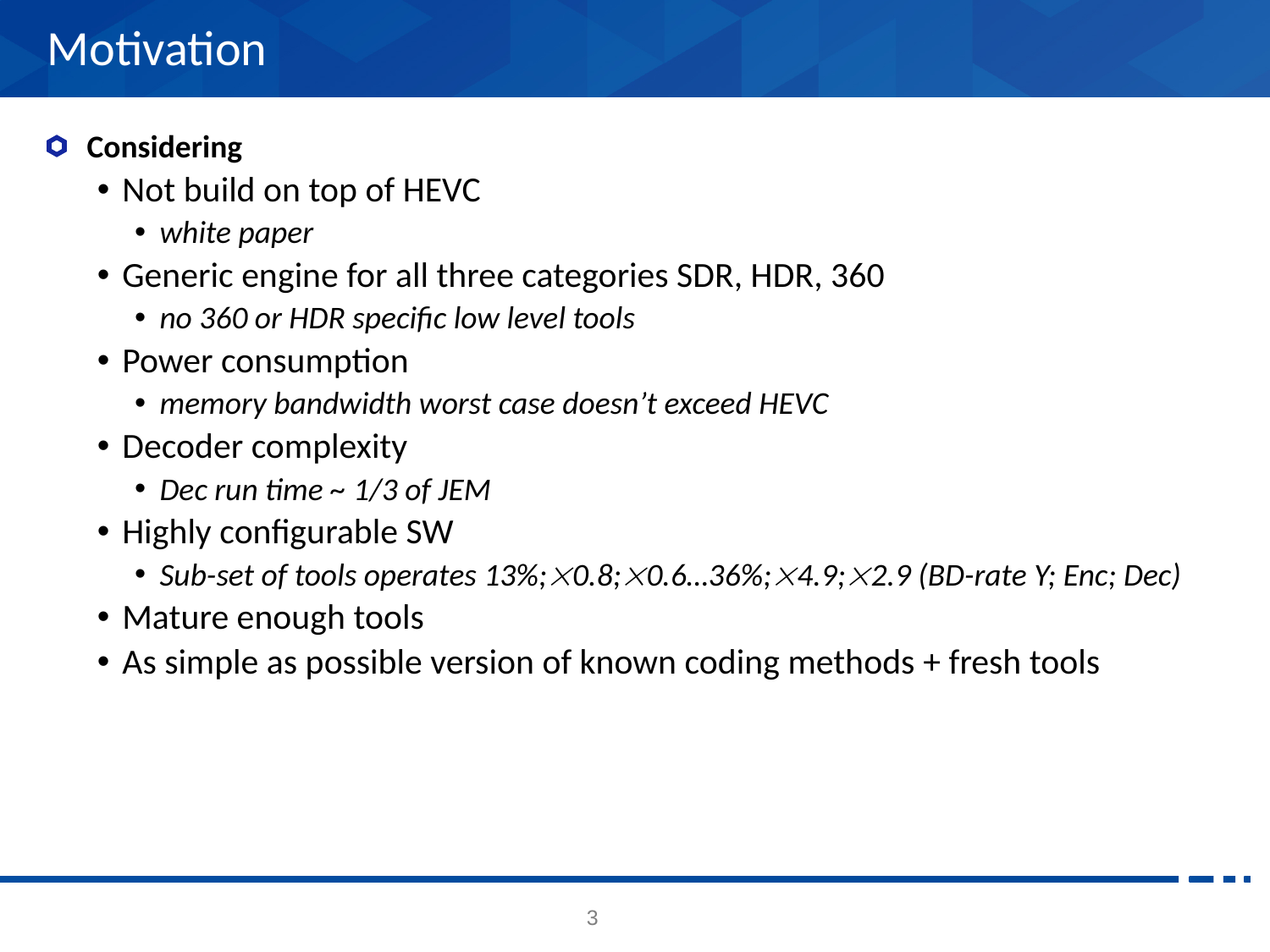

# Motivation
Considering
Not build on top of HEVC
white paper
Generic engine for all three categories SDR, HDR, 360
no 360 or HDR specific low level tools
Power consumption
memory bandwidth worst case doesn’t exceed HEVC
Decoder complexity
Dec run time ~ 1/3 of JEM
Highly configurable SW
Sub-set of tools operates 13%;×0.8;×0.6…36%;×4.9;×2.9 (BD-rate Y; Enc; Dec)
Mature enough tools
As simple as possible version of known coding methods + fresh tools